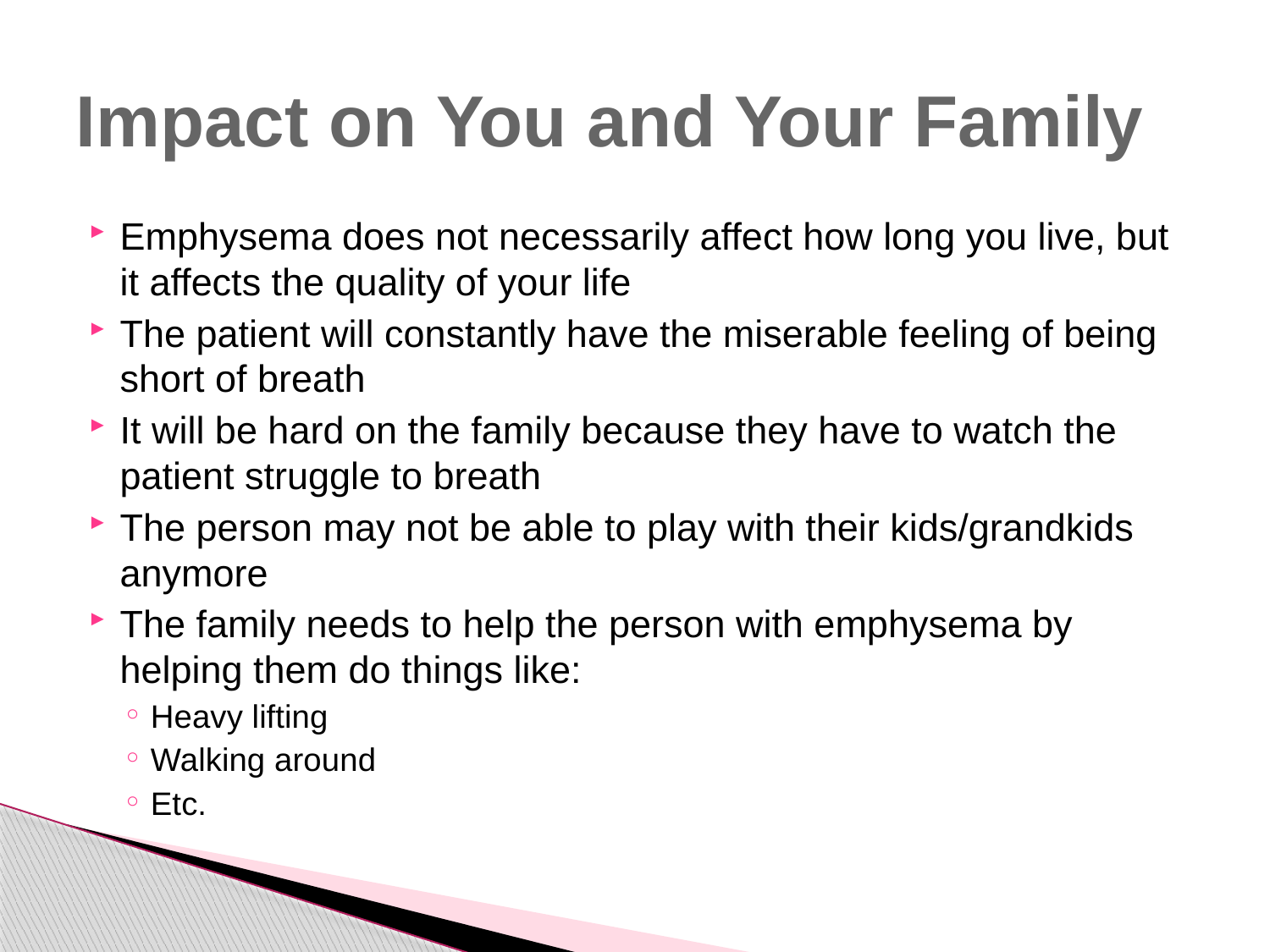

# Impact on You and Your Family
Emphysema does not necessarily affect how long you live, but it affects the quality of your life
The patient will constantly have the miserable feeling of being short of breath
It will be hard on the family because they have to watch the patient struggle to breath
The person may not be able to play with their kids/grandkids anymore
The family needs to help the person with emphysema by helping them do things like:
Heavy lifting
Walking around
Etc.